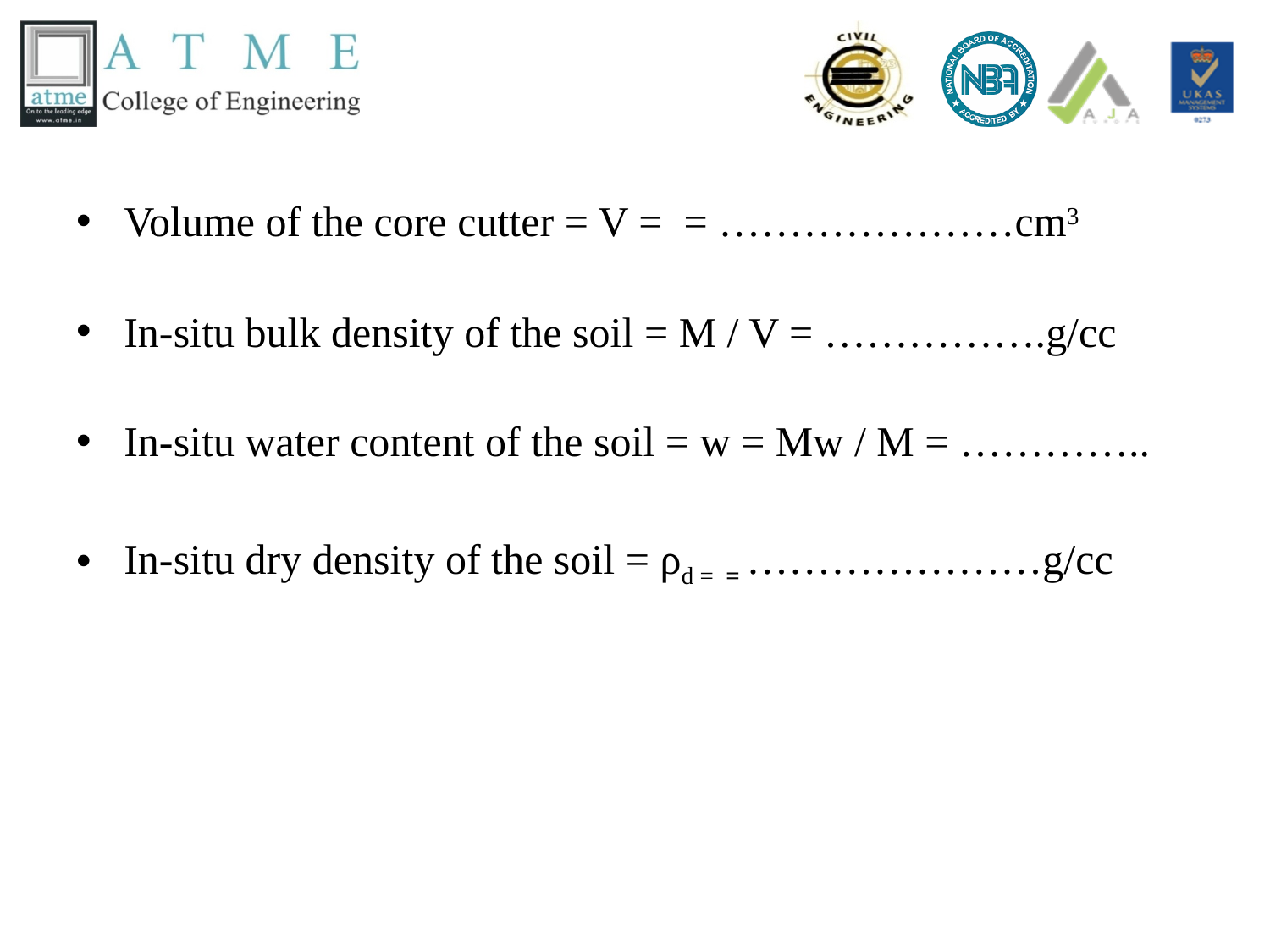

Volume of the core cutter = V =  = …………………cm3
In-situ bulk density of the soil = M / V = …………….g/cc
In-situ water content of the soil = w = Mw / M = …………..
In-situ dry density of the soil = ρd =  = …………………g/cc